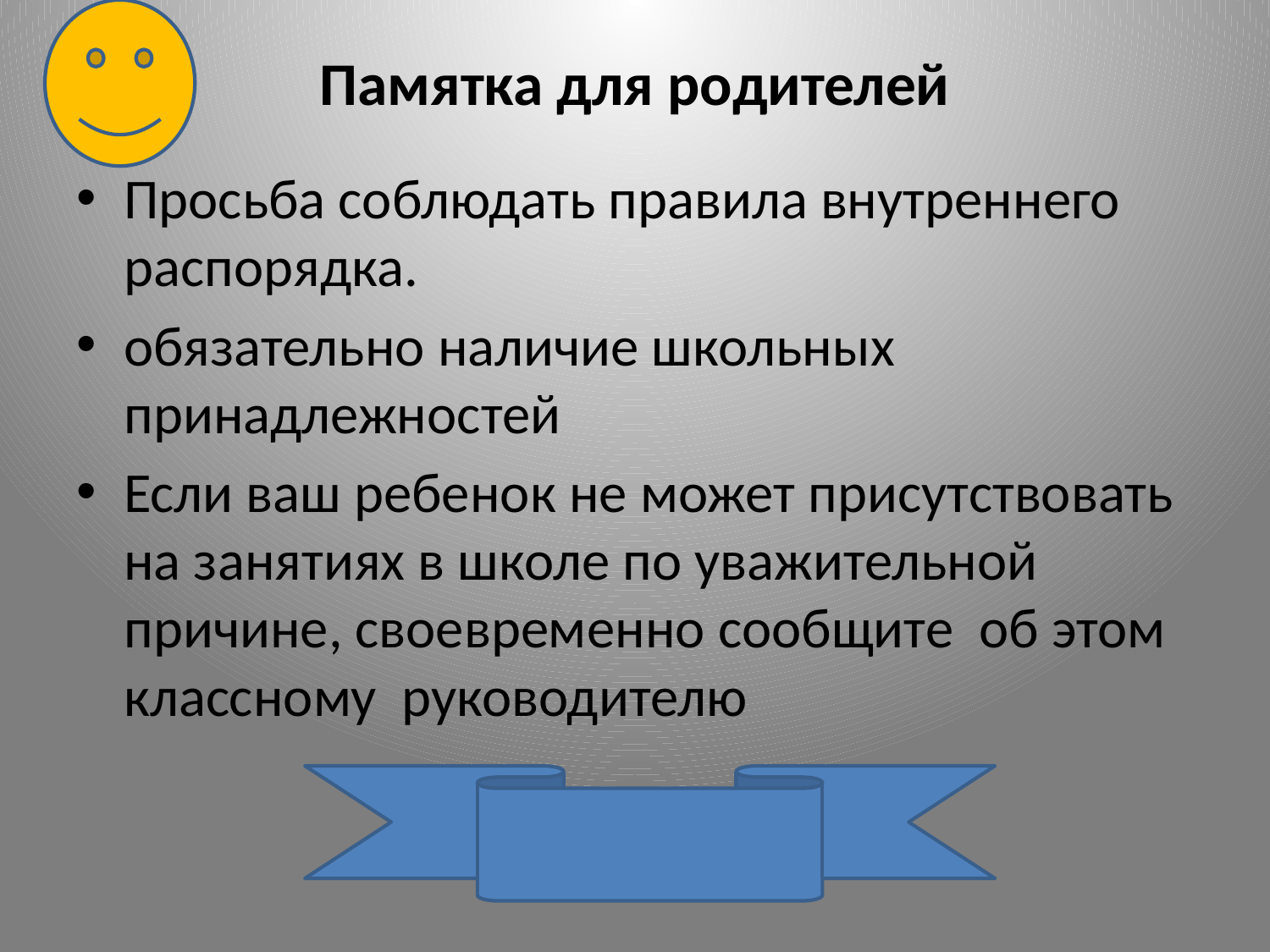

# Памятка для родителей
Просьба соблюдать правила внутреннего распорядка.
обязательно наличие школьных принадлежностей
Если ваш ребенок не может присутствовать на занятиях в школе по уважительной причине, своевременно сообщите  об этом классному  руководителю